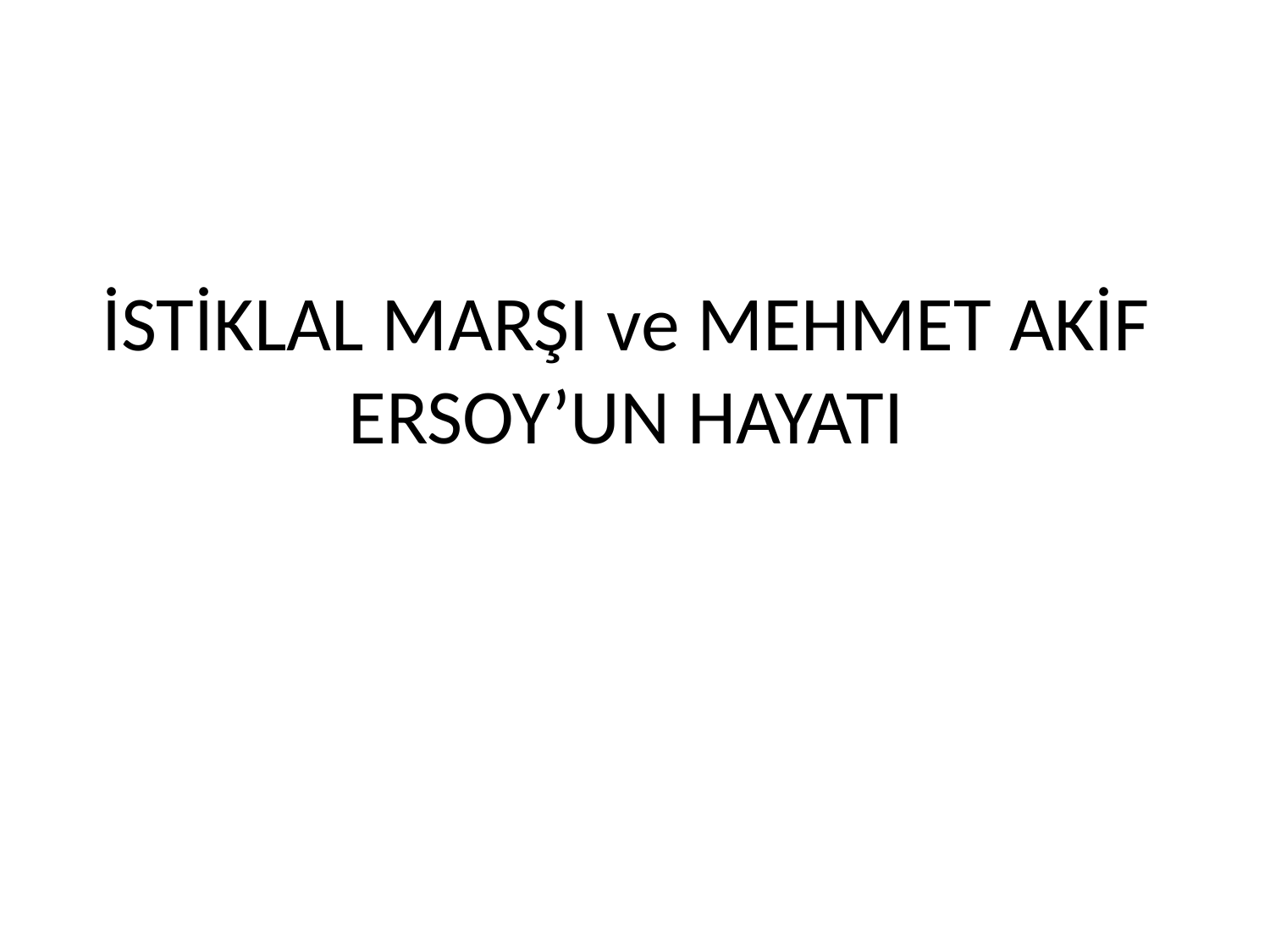

# İSTİKLAL MARŞI ve MEHMET AKİF ERSOY’UN HAYATI